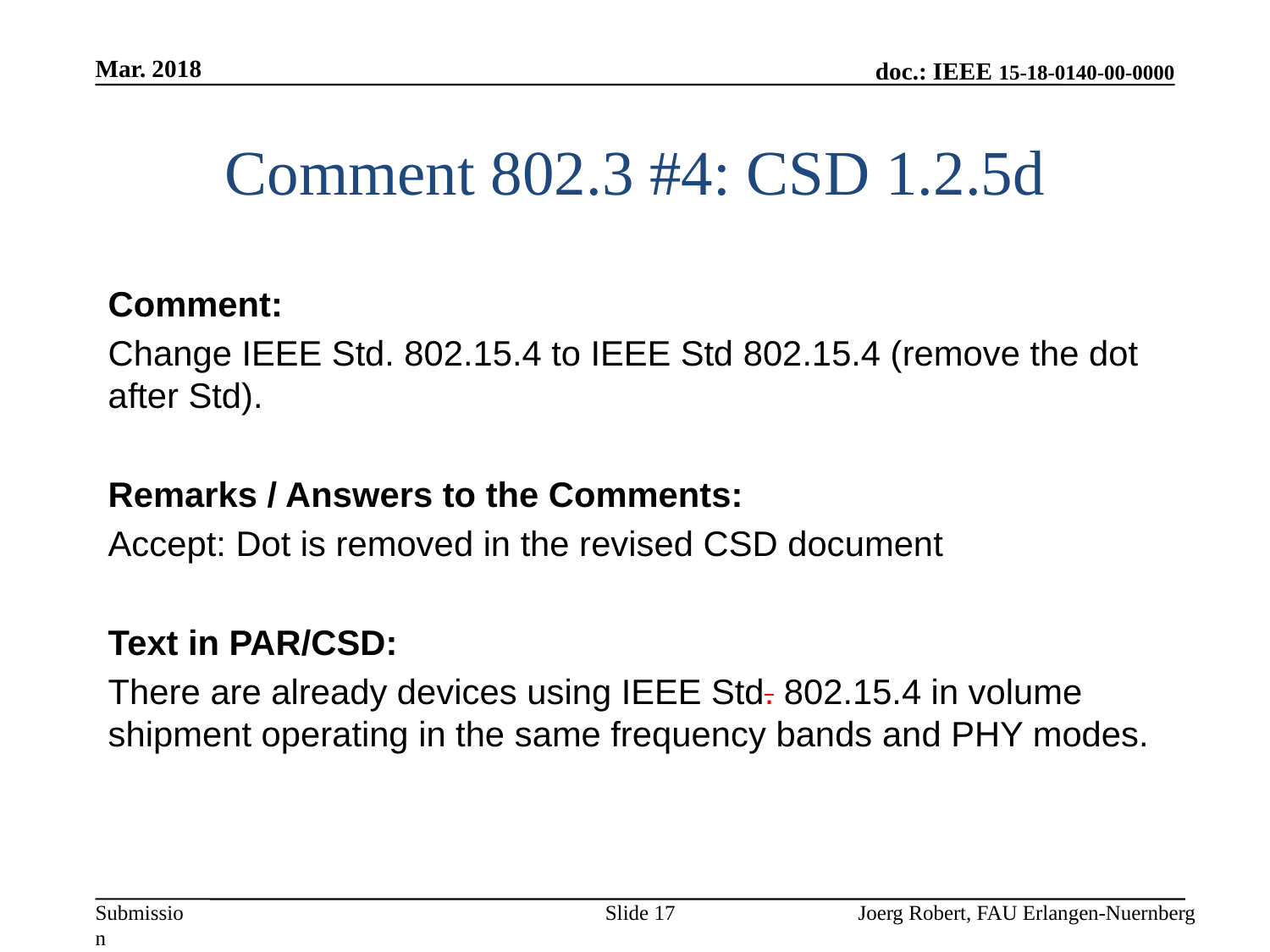

Mar. 2018
# Comment 802.3 #4: CSD 1.2.5d
Comment:
Change IEEE Std. 802.15.4 to IEEE Std 802.15.4 (remove the dot after Std).

Remarks / Answers to the Comments:
Accept: Dot is removed in the revised CSD document

Text in PAR/CSD:
There are already devices using IEEE Std. 802.15.4 in volume shipment operating in the same frequency bands and PHY modes.

Slide 17
Joerg Robert, FAU Erlangen-Nuernberg